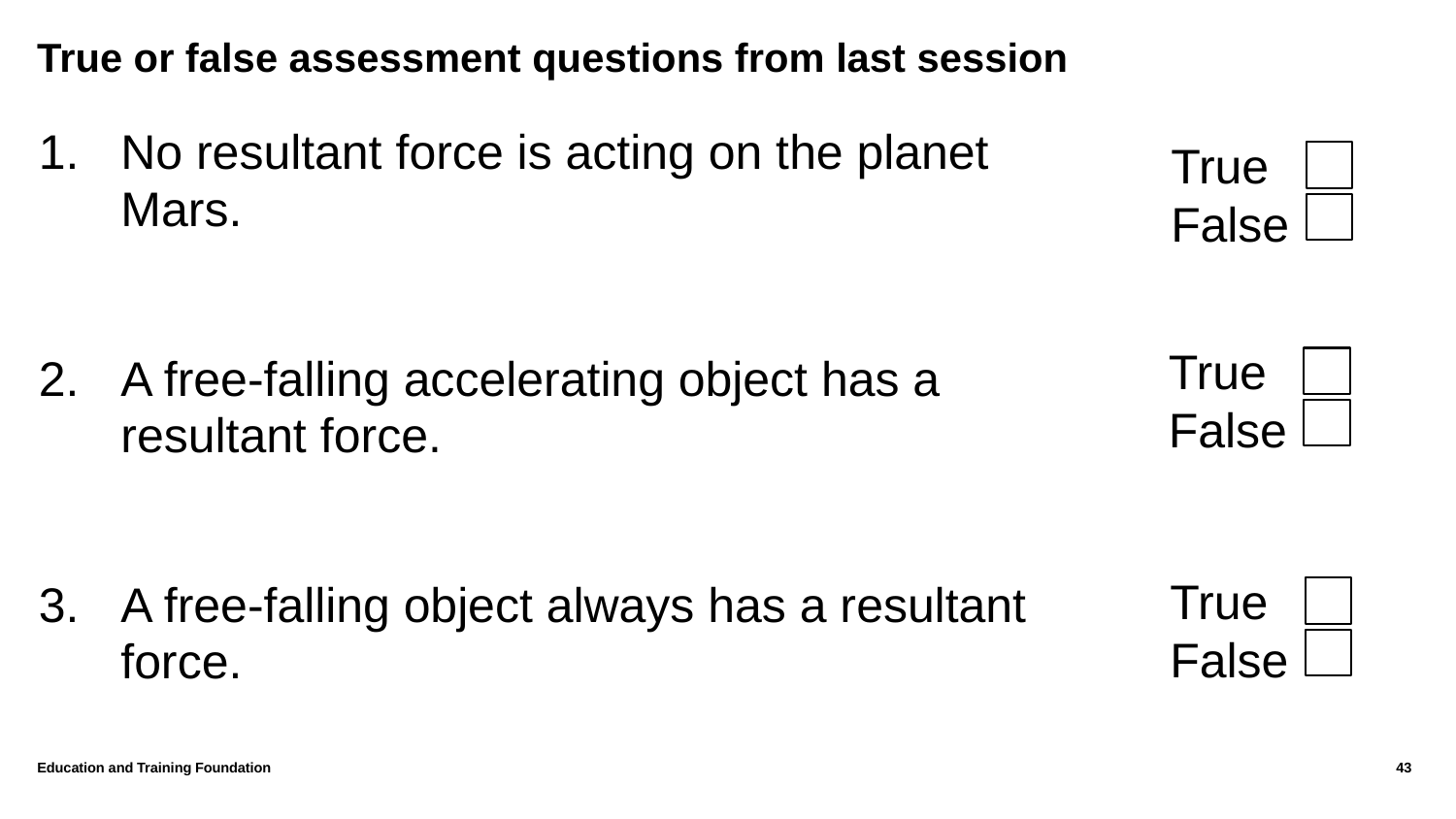

# True or false assessment questions from last session
No resultant force is acting on the planet Mars.
A free-falling accelerating object has a resultant force.

A free-falling object always has a resultant force.

True
False

True
False

True
False

Education and Training Foundation
43